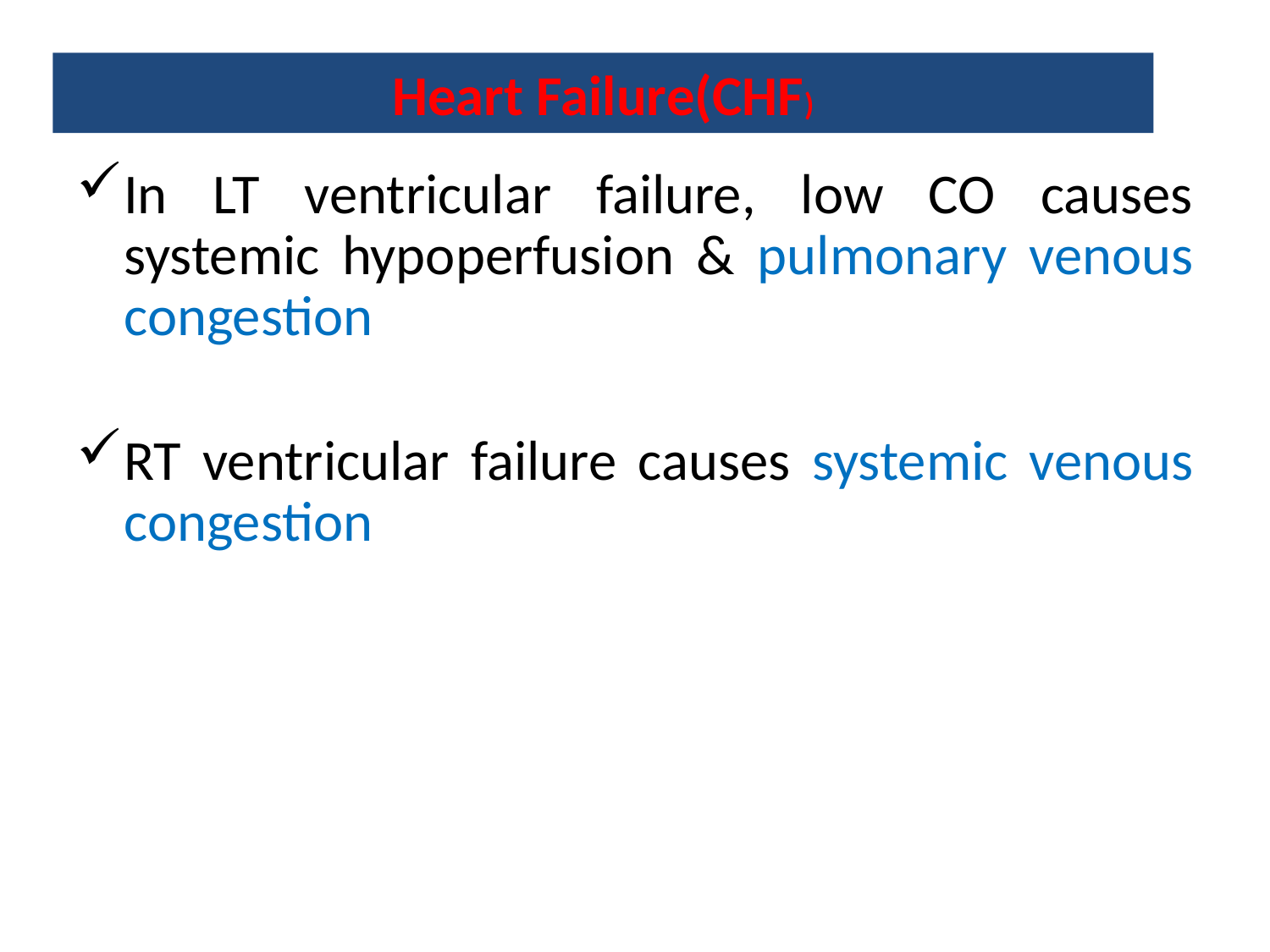

Heart Failure(CHF)
In LT ventricular failure, low CO causes systemic hypoperfusion & pulmonary venous congestion

RT ventricular failure causes systemic venous congestion